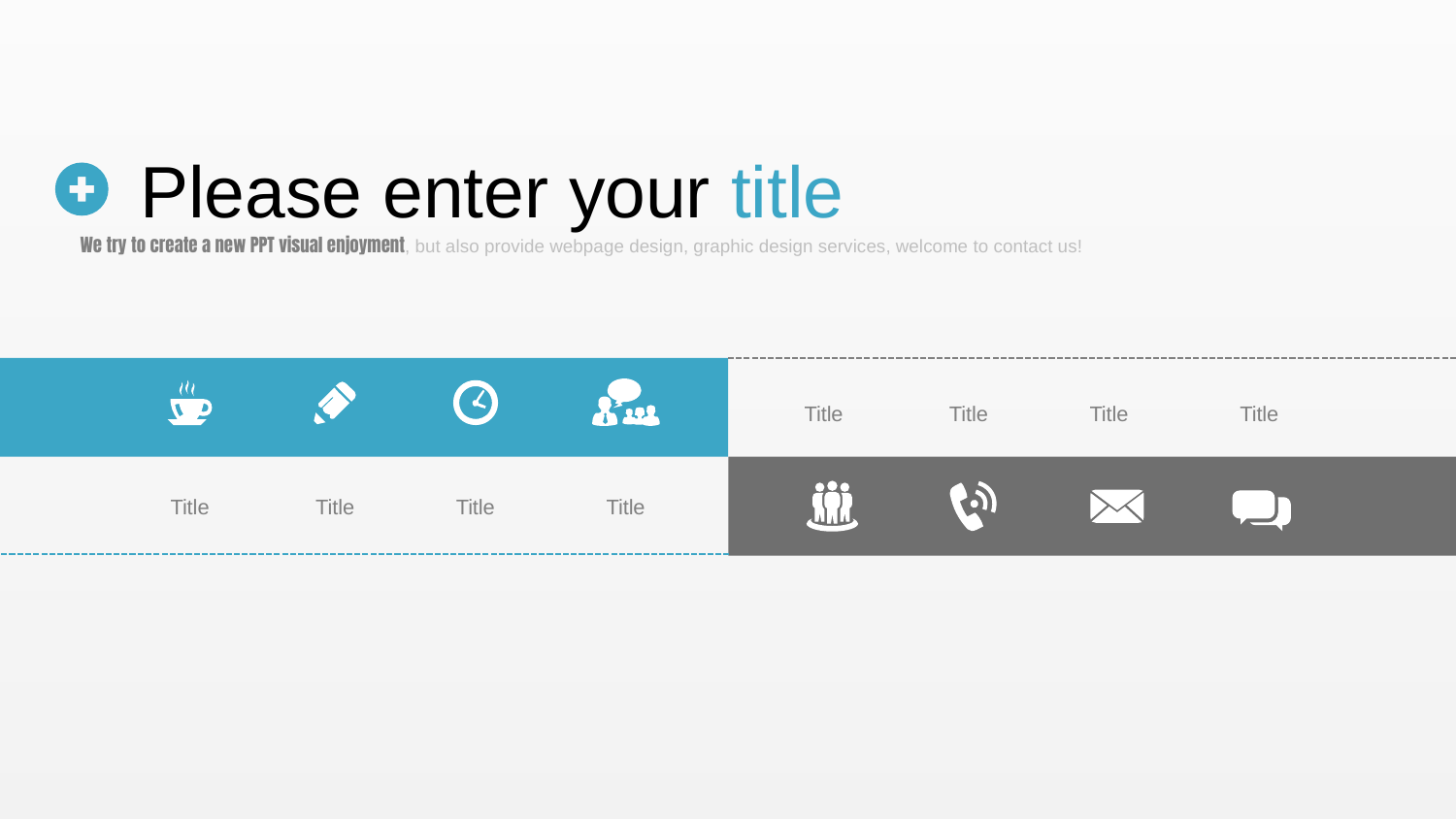

Please enter your title

We try to create a new PPT visual enjoyment, but also provide webpage design, graphic design services, welcome to contact us!

Title
Title
Title
Title

Title
Title
Title
Title